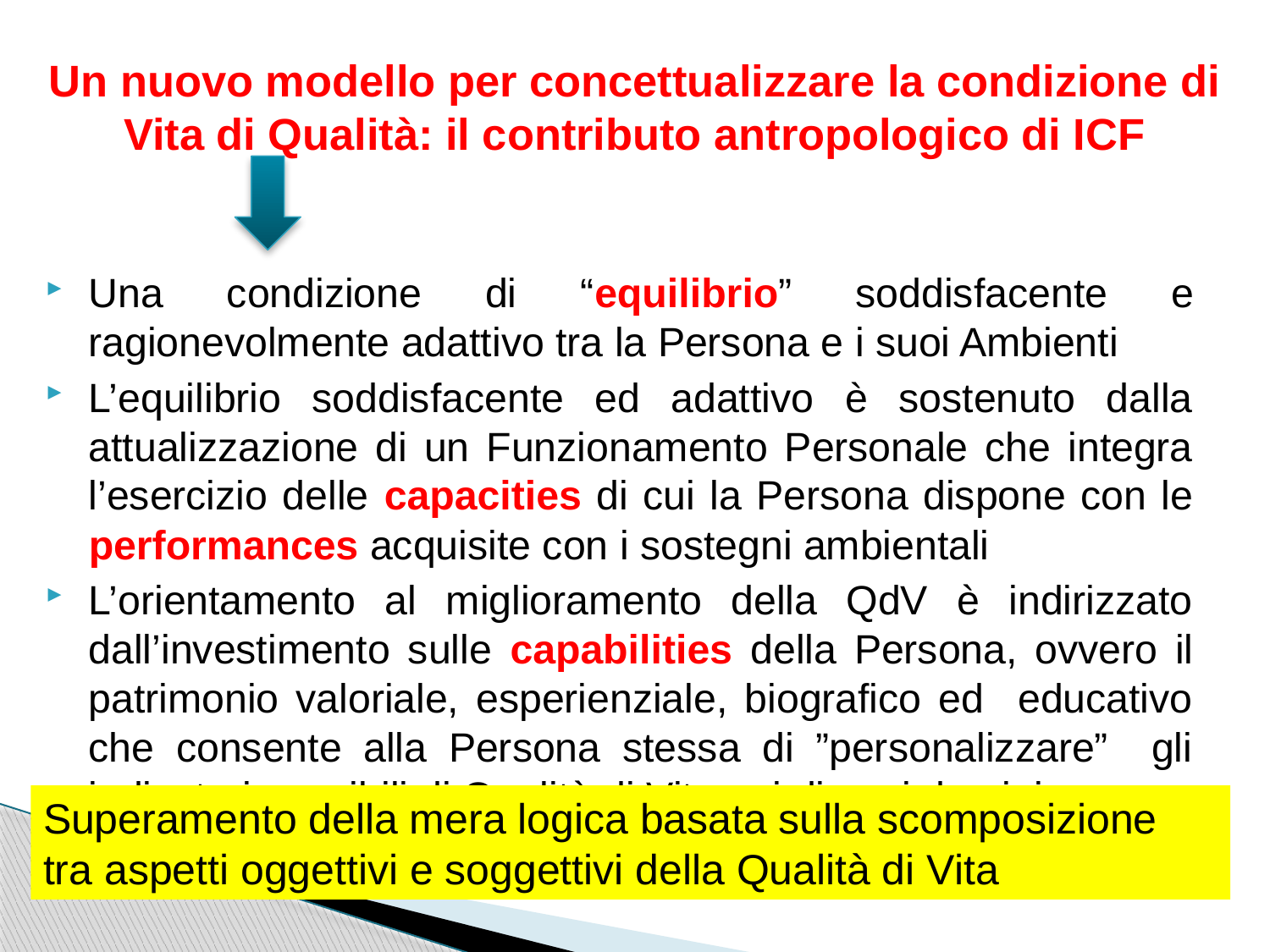

# Un nuovo modello per concettualizzare la condizione di Vita di Qualità: il contributo antropologico di ICF

Una condizione di “equilibrio” soddisfacente e ragionevolmente adattivo tra la Persona e i suoi Ambienti
L’equilibrio soddisfacente ed adattivo è sostenuto dalla attualizzazione di un Funzionamento Personale che integra l’esercizio delle capacities di cui la Persona dispone con le performances acquisite con i sostegni ambientali
L’orientamento al miglioramento della QdV è indirizzato dall’investimento sulle capabilities della Persona, ovvero il patrimonio valoriale, esperienziale, biografico ed  educativo che consente alla Persona stessa di ”personalizzare”  gli indicatori sensibili di Qualità di Vita nei diversi domini
Superamento della mera logica basata sulla scomposizione tra aspetti oggettivi e soggettivi della Qualità di Vita